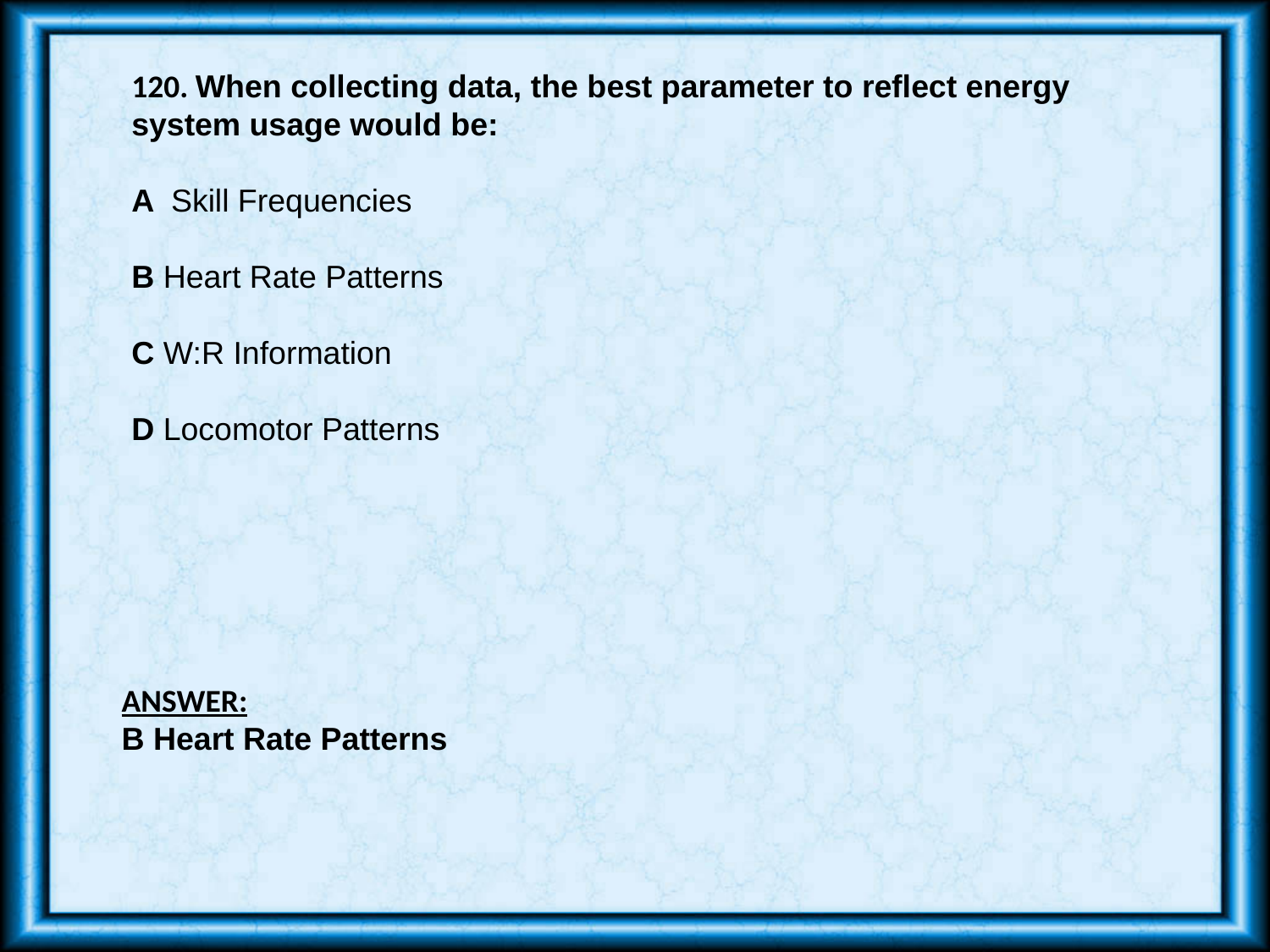

120. When collecting data, the best parameter to reflect energy system usage would be:

A  Skill Frequencies

B Heart Rate Patterns

C W:R Information

D Locomotor Patterns

ANSWER:
B Heart Rate Patterns